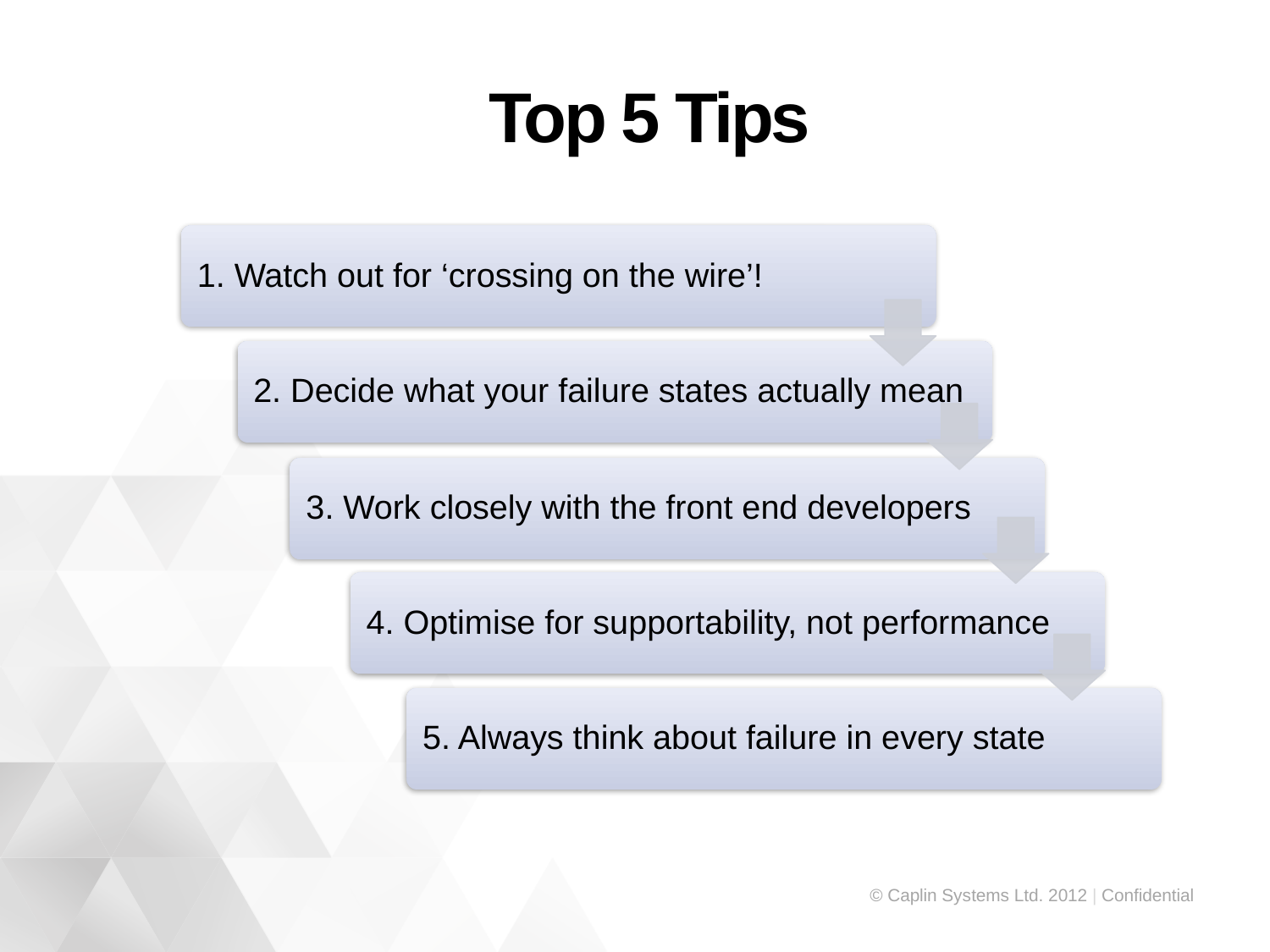

# Top 5 Tips
1. Watch out for ‘crossing on the wire’!
2. Decide what your failure states actually mean
3. Work closely with the front end developers
4. Optimise for supportability, not performance
5. Always think about failure in every state